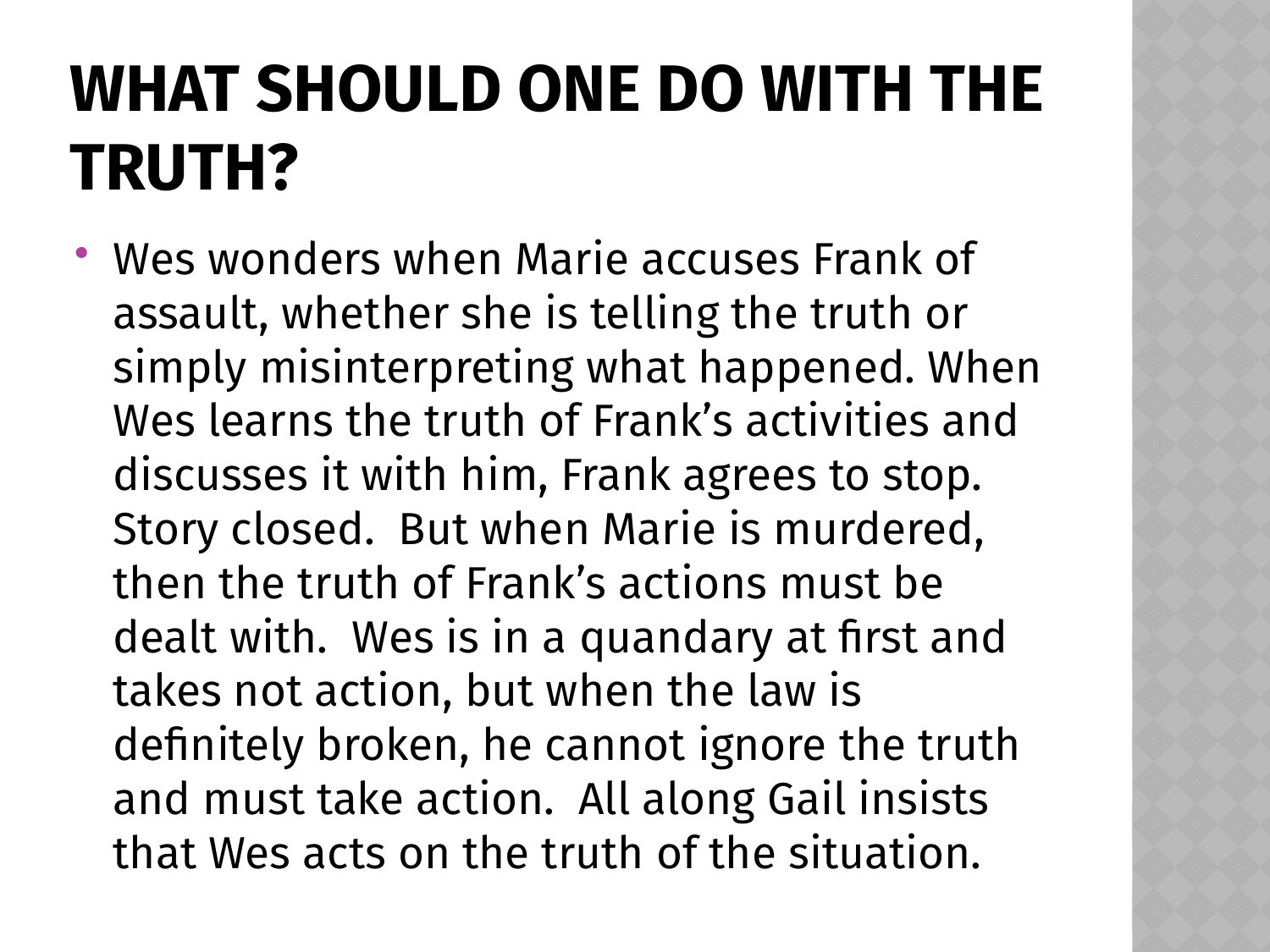

# What should one do with the truth?
Wes wonders when Marie accuses Frank of assault, whether she is telling the truth or simply misinterpreting what happened. When Wes learns the truth of Frank’s activities and discusses it with him, Frank agrees to stop.  Story closed.  But when Marie is murdered, then the truth of Frank’s actions must be dealt with.  Wes is in a quandary at first and takes not action, but when the law is definitely broken, he cannot ignore the truth and must take action.  All along Gail insists that Wes acts on the truth of the situation.